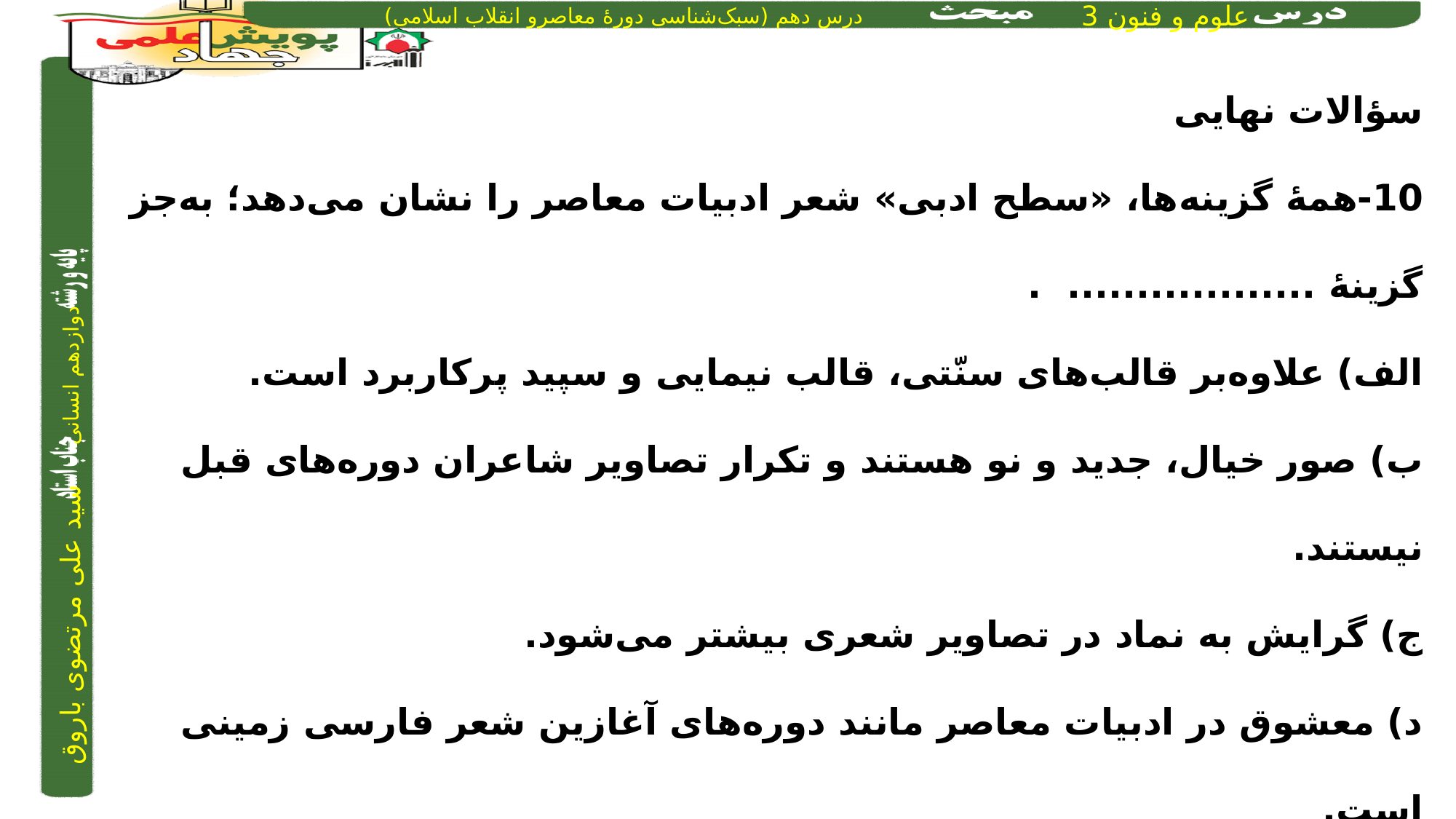

سؤالات نهایی
10-همۀ گزینه‌ها، «سطح ادبی» شعر ادبیات معاصر را نشان می‌دهد؛ به‌جز گزینۀ ..................  .
الف) علاوه‌بر قالب‌های سنّتی، قالب نیمایی و سپید پر‌کاربرد است.
ب) صور خیال، جدید و نو هستند و تکرار تصاویر شاعران دوره‌های قبل نیستند.
ج) گرایش به نماد در تصاویر شعری بیشتر می‌شود.
د) معشوق در ادبیات معاصر مانند دوره‌های آغازین شعر فارسی زمینی است.

د)